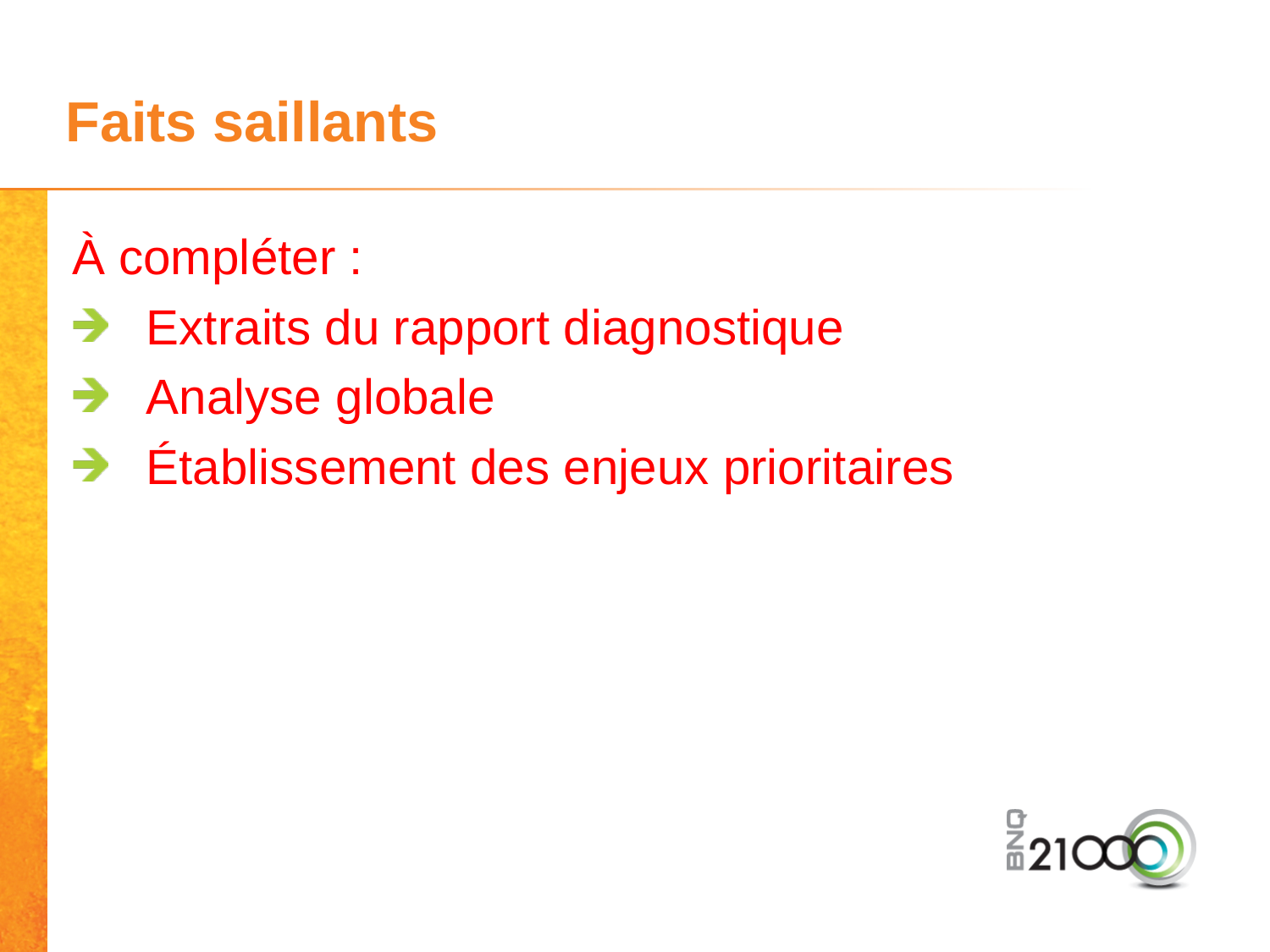

# Faits saillants
À compléter :
Extraits du rapport diagnostique
Analyse globale
Établissement des enjeux prioritaires